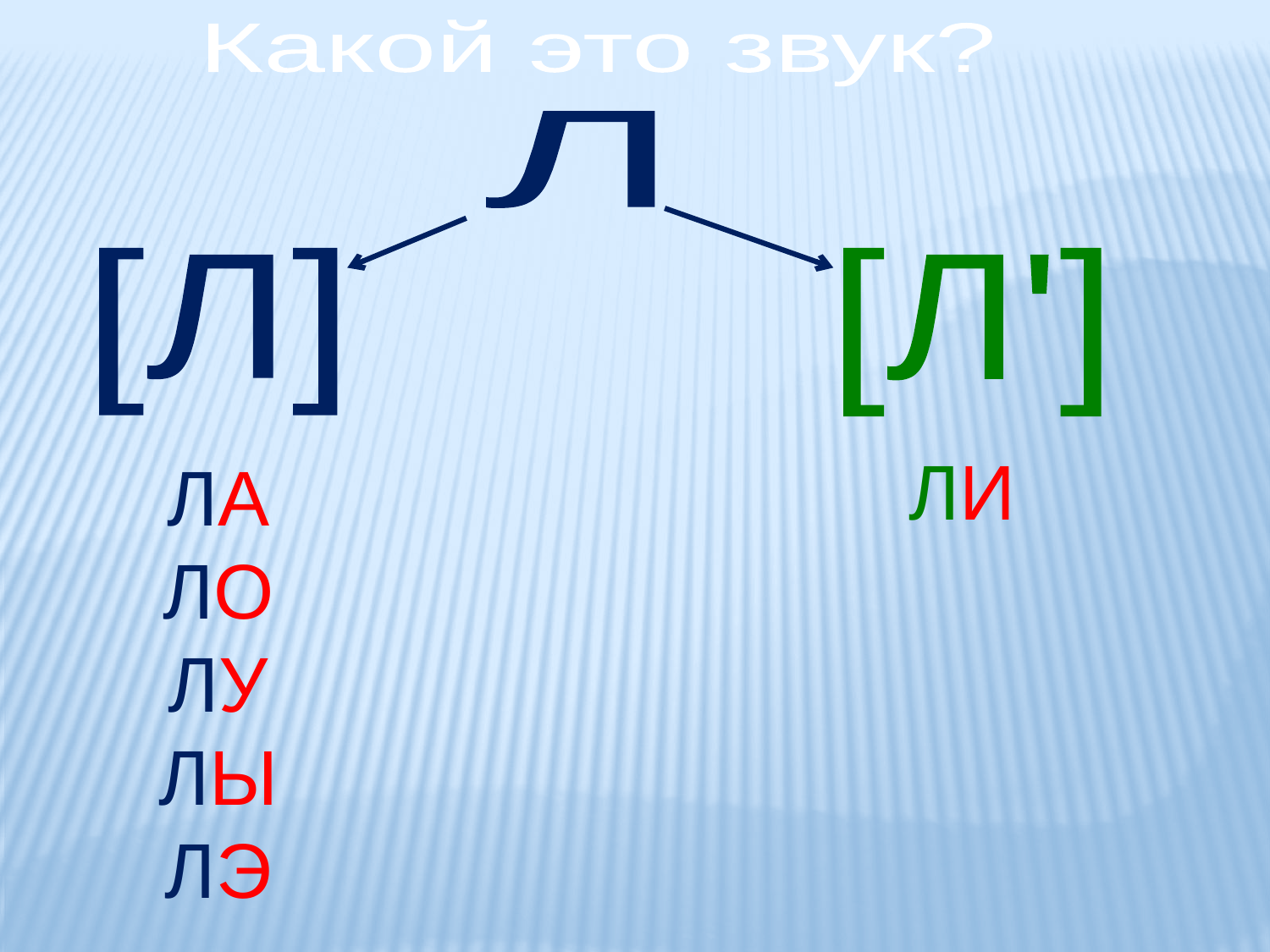

Какой это звук?
Л
[Л]
[Л']
ЛИ
ЛА
ЛО
ЛУ
ЛЫ
ЛЭ